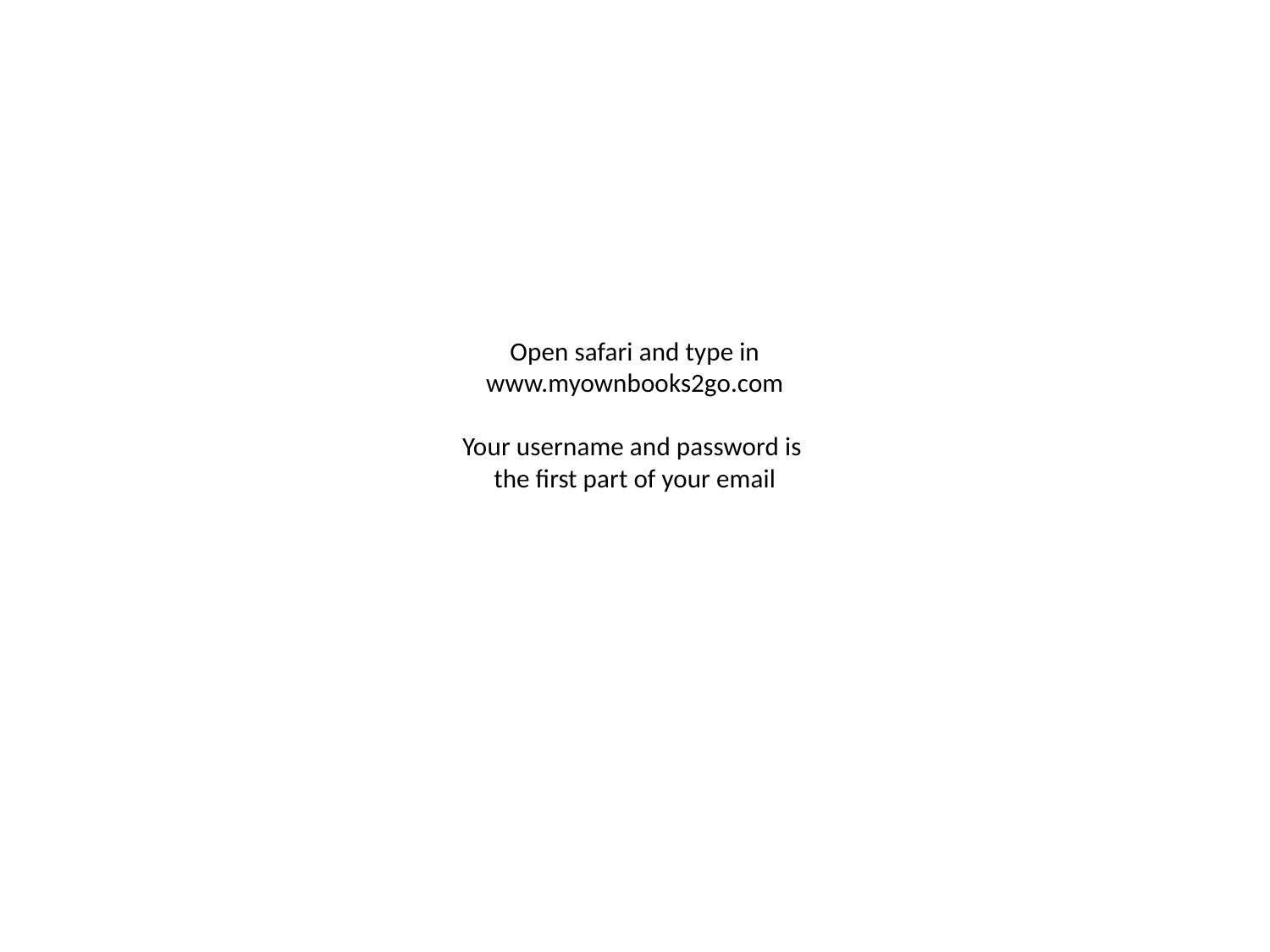

# Open safari and type in www.myownbooks2go.com Your username and password is the first part of your email